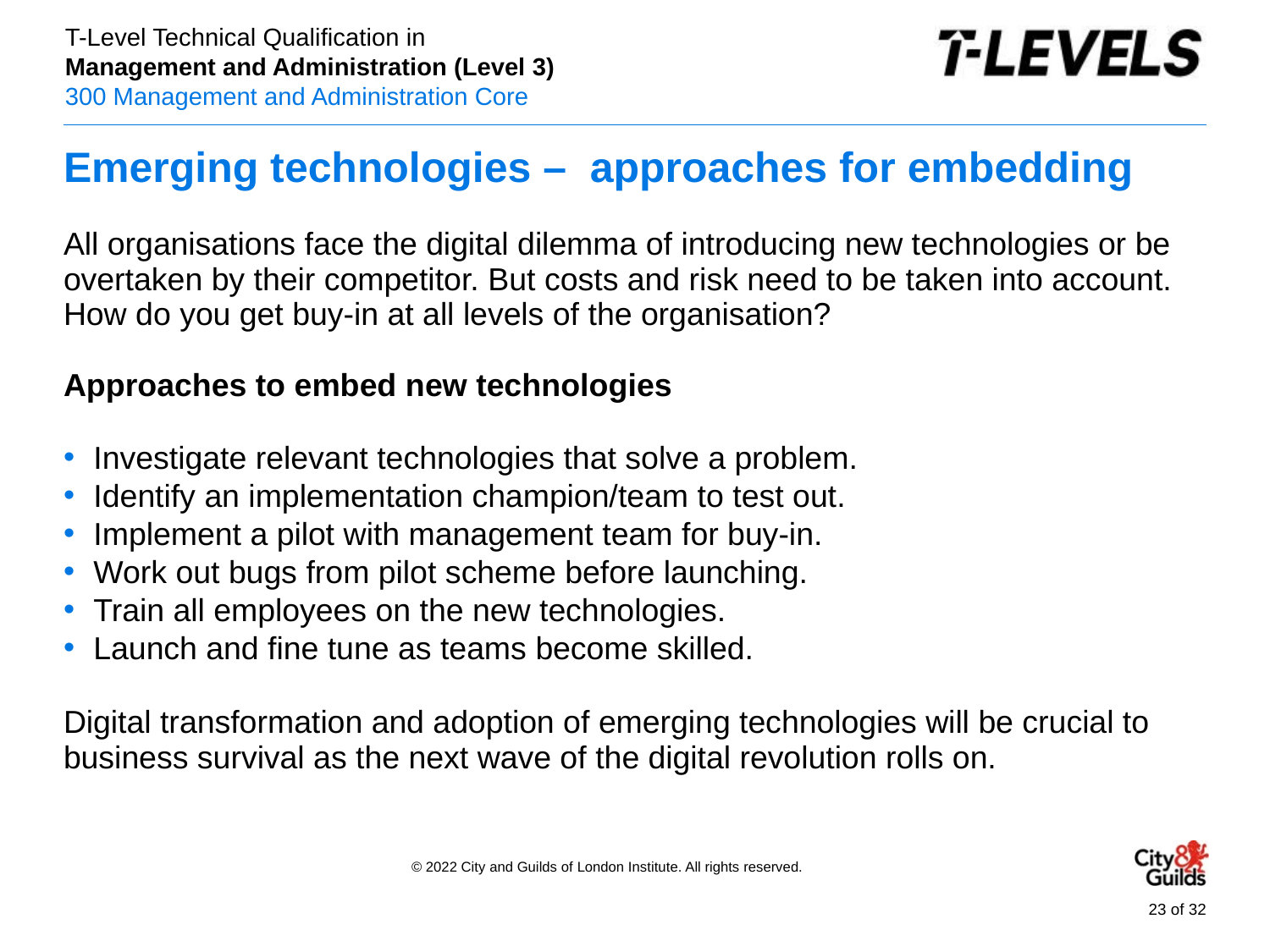

# Emerging technologies –  approaches for embedding
All organisations face the digital dilemma of introducing new technologies or be overtaken by their competitor. But costs and risk need to be taken into account. How do you get buy-in at all levels of the organisation?

Approaches to embed new technologies

Investigate relevant technologies that solve a problem.
Identify an implementation champion/team to test out.
Implement a pilot with management team for buy-in.
Work out bugs from pilot scheme before launching.
Train all employees on the new technologies.
Launch and fine tune as teams become skilled.

Digital transformation and adoption of emerging technologies will be crucial to  business survival as the next wave of the digital revolution rolls on.